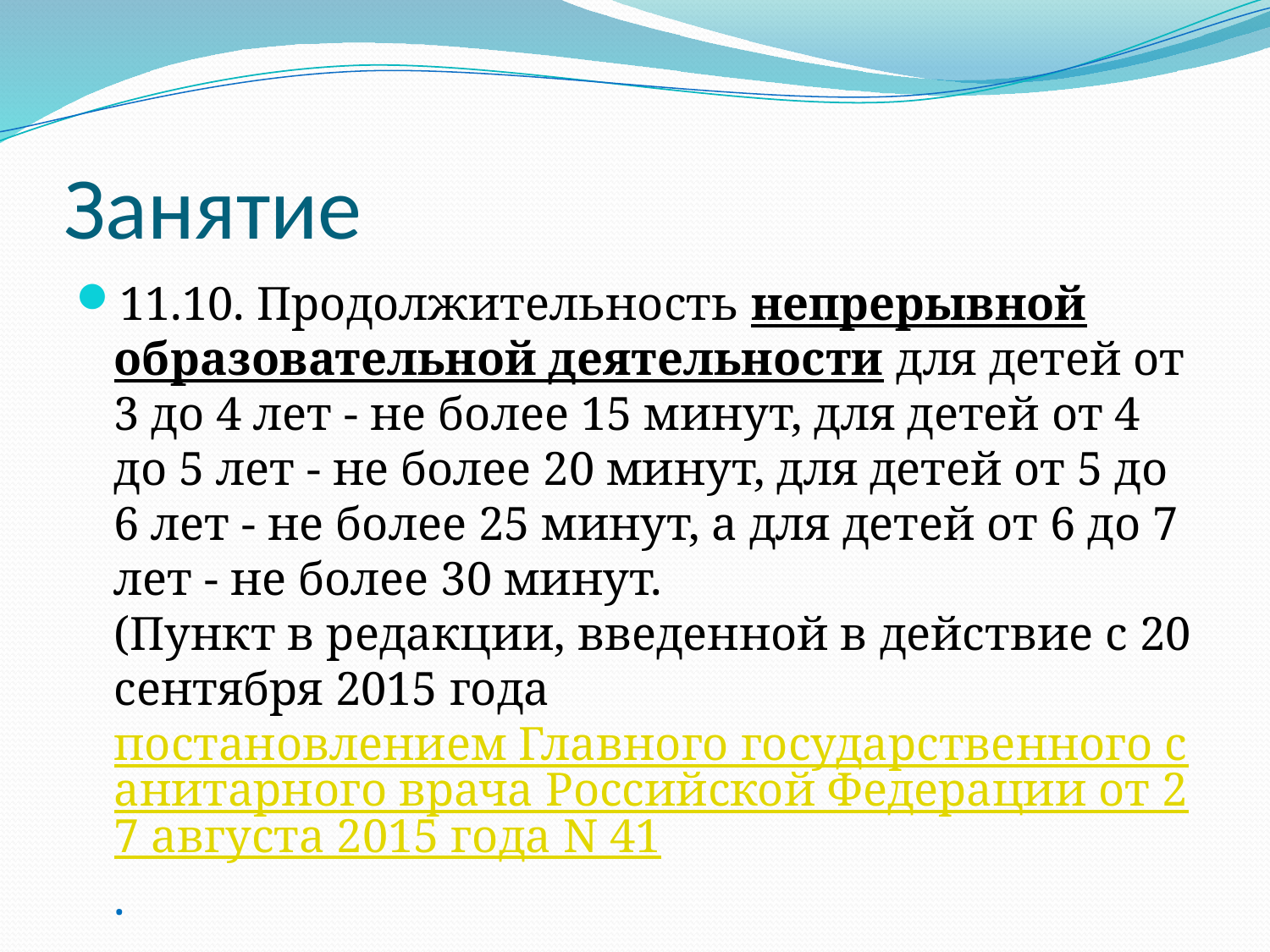

# Занятие
11.10. Продолжительность непрерывной образовательной деятельности для детей от 3 до 4 лет - не более 15 минут, для детей от 4 до 5 лет - не более 20 минут, для детей от 5 до 6 лет - не более 25 минут, а для детей от 6 до 7 лет - не более 30 минут.
(Пункт в редакции, введенной в действие с 20 сентября 2015 года постановлением Главного государственного санитарного врача Российской Федерации от 27 августа 2015 года N 41.